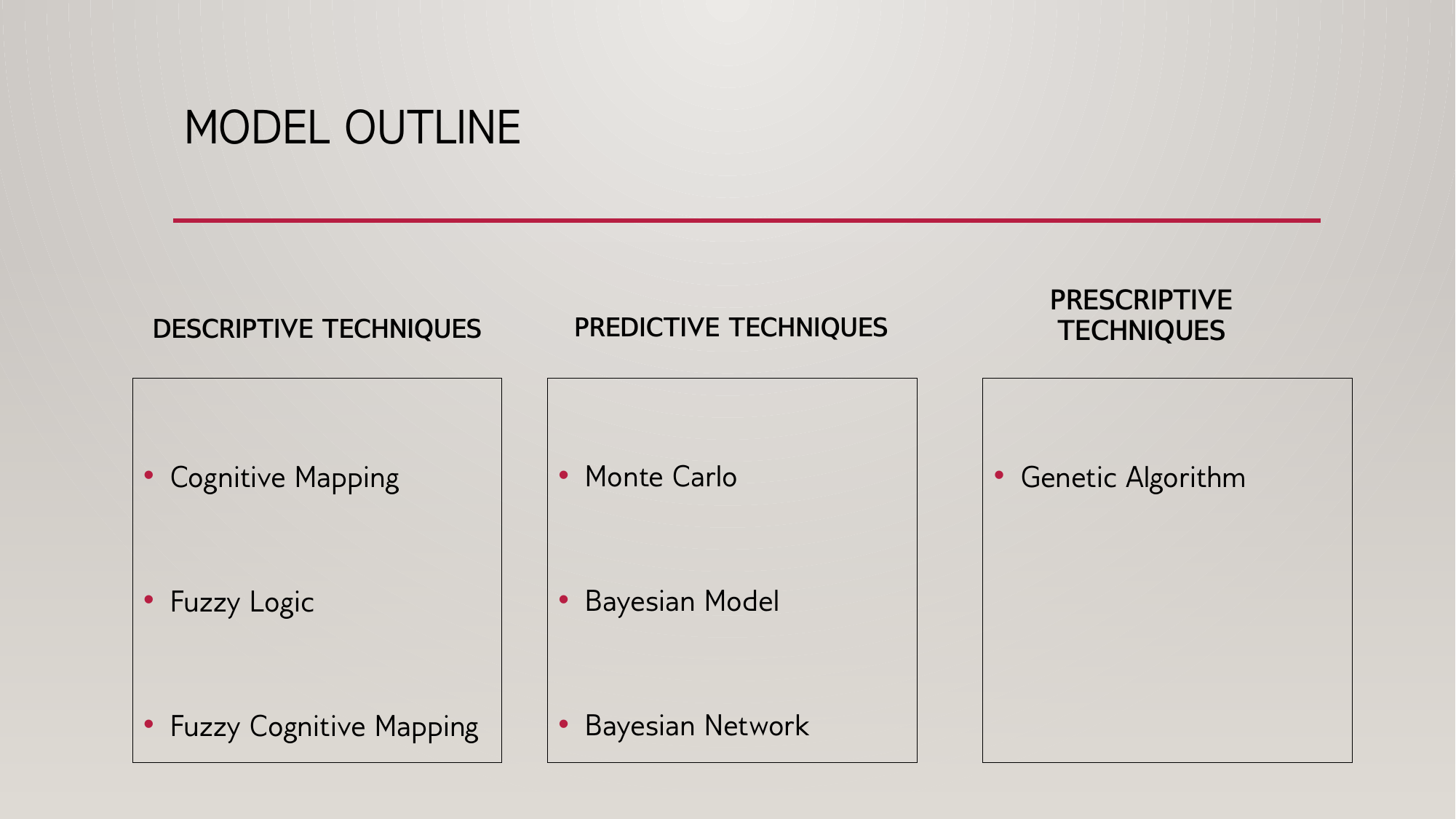

# Model outline
Predictive Techniques
Descriptive Techniques
Prescriptive Techniques

Cognitive Mapping
Fuzzy Logic
Fuzzy Cognitive Mapping
Monte Carlo
Bayesian Model
Bayesian Network
Genetic Algorithm